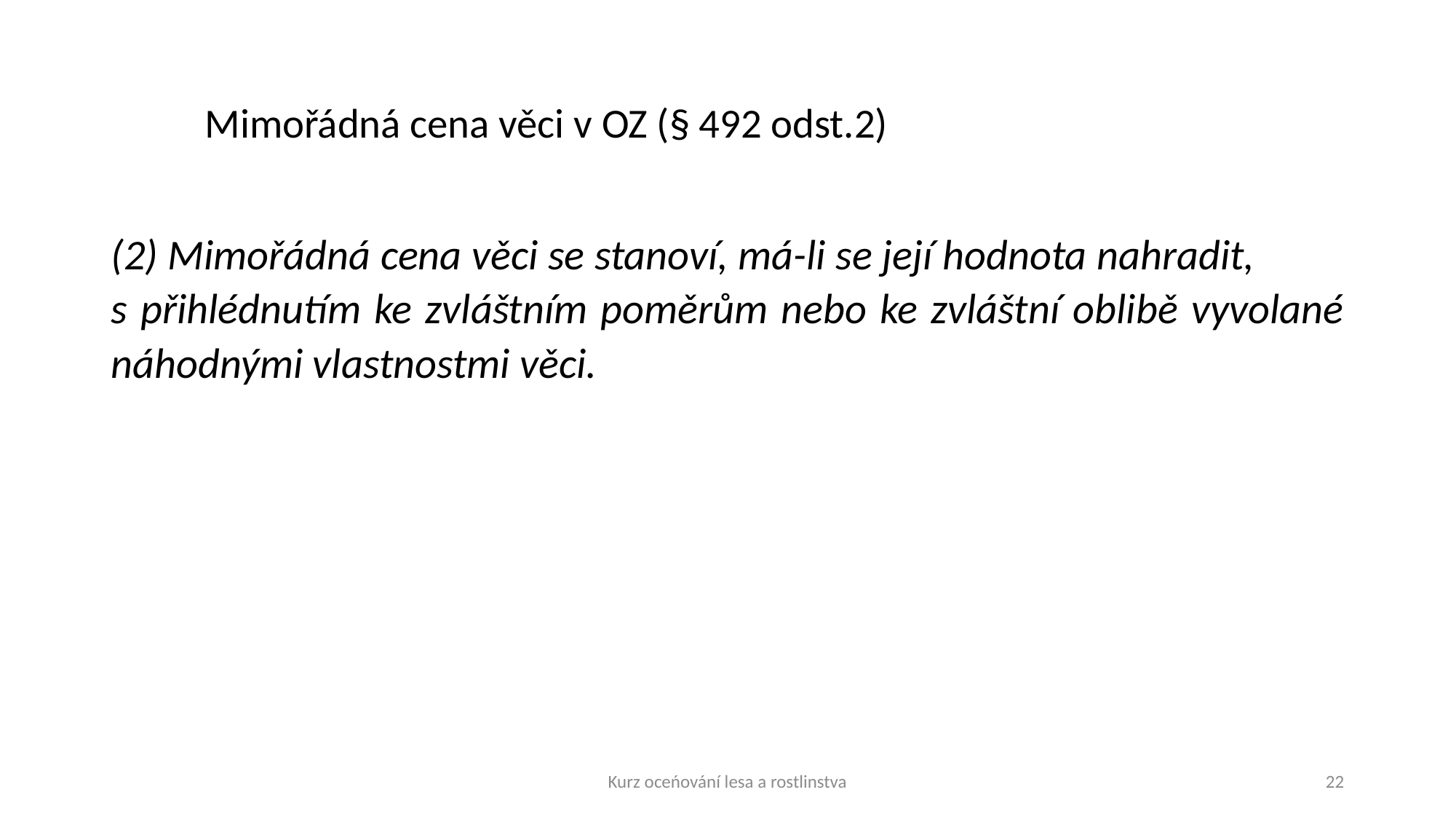

# Mimořádná cena věci v OZ (§ 492 odst.2)
(2) Mimořádná cena věci se stanoví, má-li se její hodnota nahradit,          s přihlédnutím ke zvláštním poměrům nebo ke zvláštní oblibě vyvolané náhodnými vlastnostmi věci.

Kurz oceńování lesa a rostlinstva
22